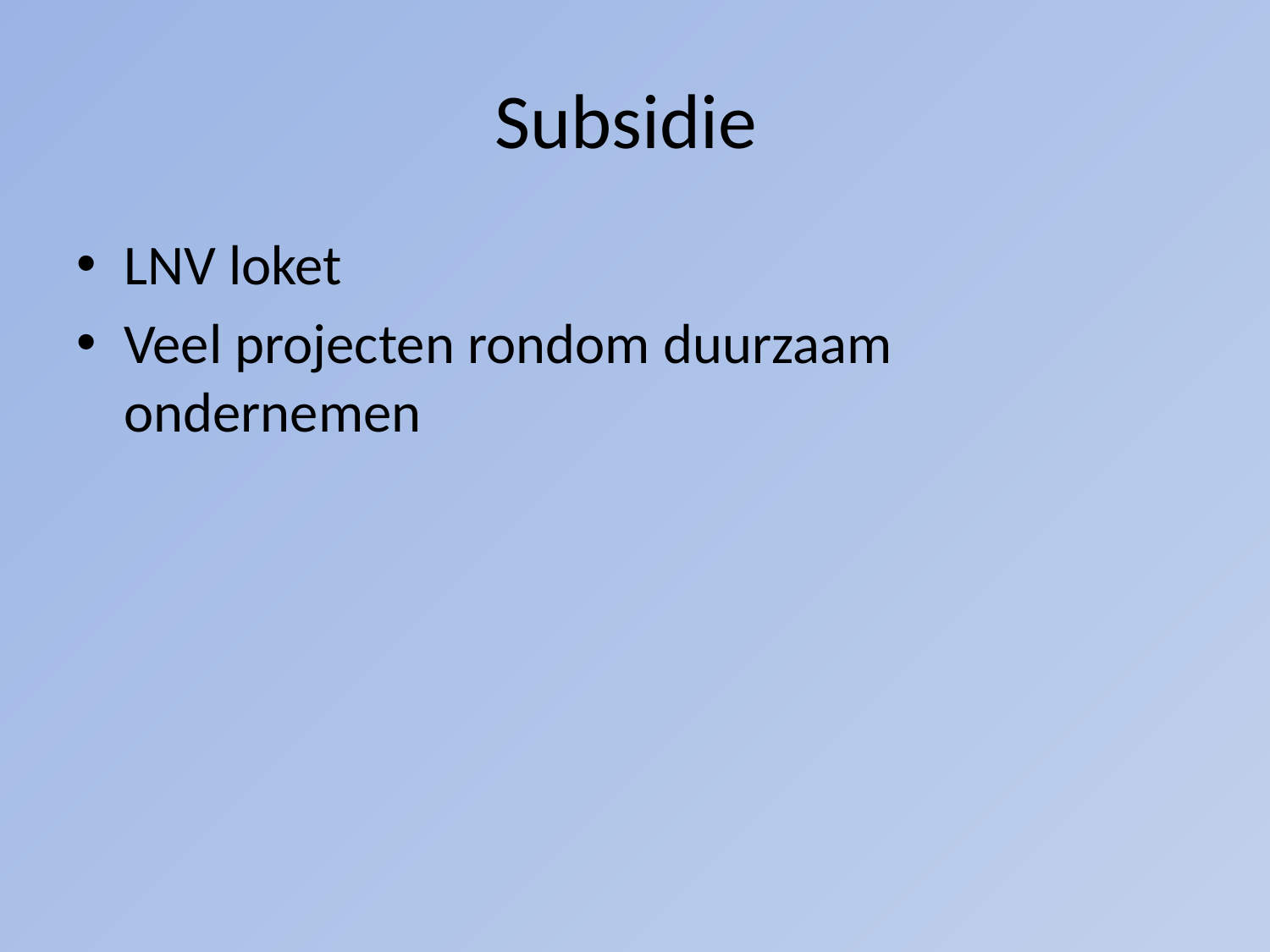

# Subsidie
LNV loket
Veel projecten rondom duurzaam ondernemen